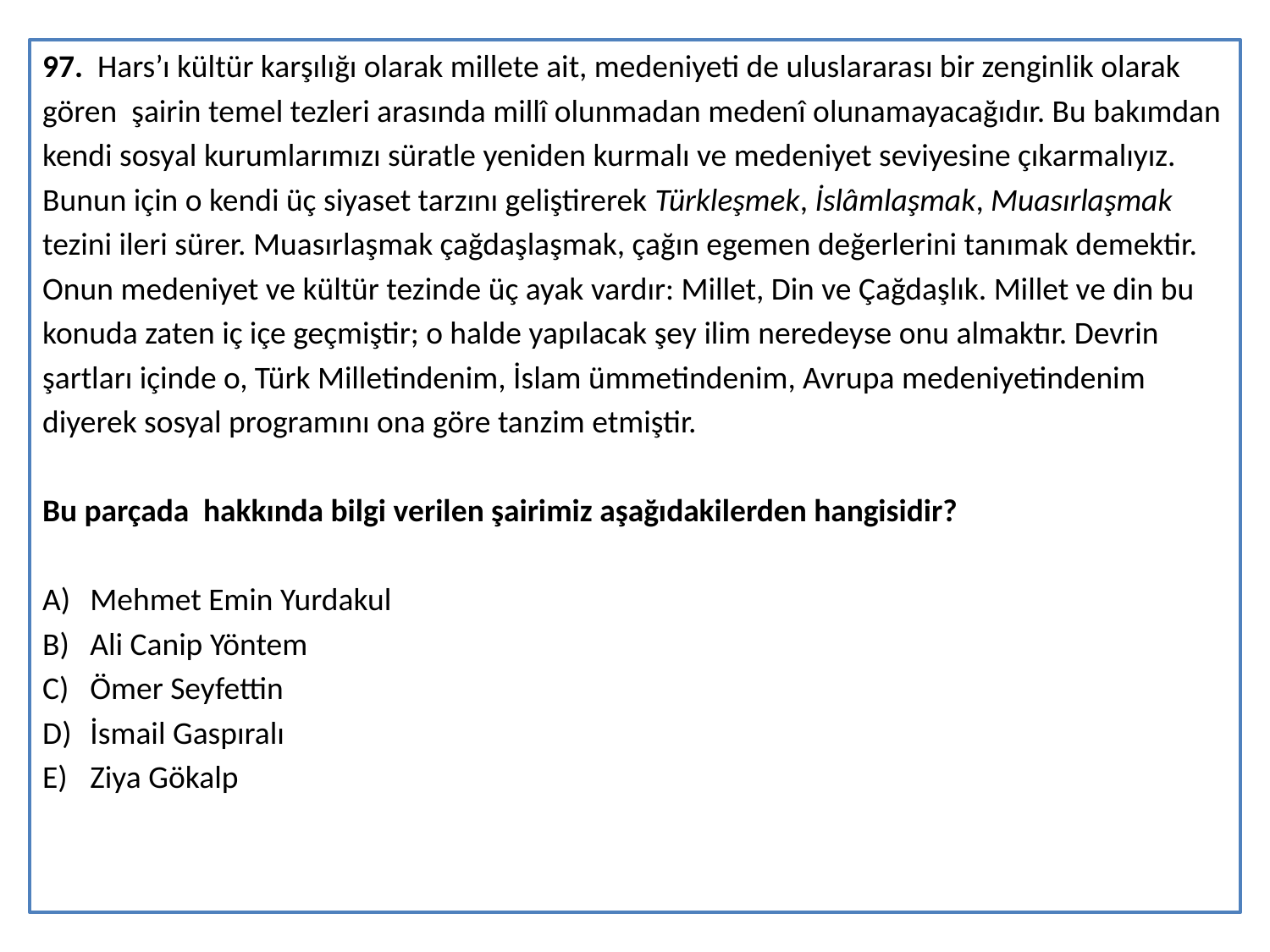

97.  Hars’ı kültür karşılığı olarak millete ait, medeniyeti de uluslararası bir zenginlik olarak
gören  şairin temel tezleri arasında millî olunmadan medenî olunamayacağıdır. Bu bakımdan
kendi sosyal kurumlarımızı süratle yeniden kurmalı ve medeniyet seviyesine çıkarmalıyız.
Bunun için o kendi üç siyaset tarzını geliştirerek Türkleşmek, İslâmlaşmak, Muasırlaşmak
tezini ileri sürer. Muasırlaşmak çağdaşlaşmak, çağın egemen değerlerini tanımak demektir.
Onun medeniyet ve kültür tezinde üç ayak vardır: Millet, Din ve Çağdaşlık. Millet ve din bu
konuda zaten iç içe geçmiştir; o halde yapılacak şey ilim neredeyse onu almaktır. Devrin
şartları içinde o, Türk Milletindenim, İslam ümmetindenim, Avrupa medeniyetindenim
diyerek sosyal programını ona göre tanzim etmiştir.

Bu parçada  hakkında bilgi verilen şairimiz aşağıdakilerden hangisidir?

Mehmet Emin Yurdakul
Ali Canip Yöntem
Ömer Seyfettin
İsmail Gaspıralı
Ziya Gökalp